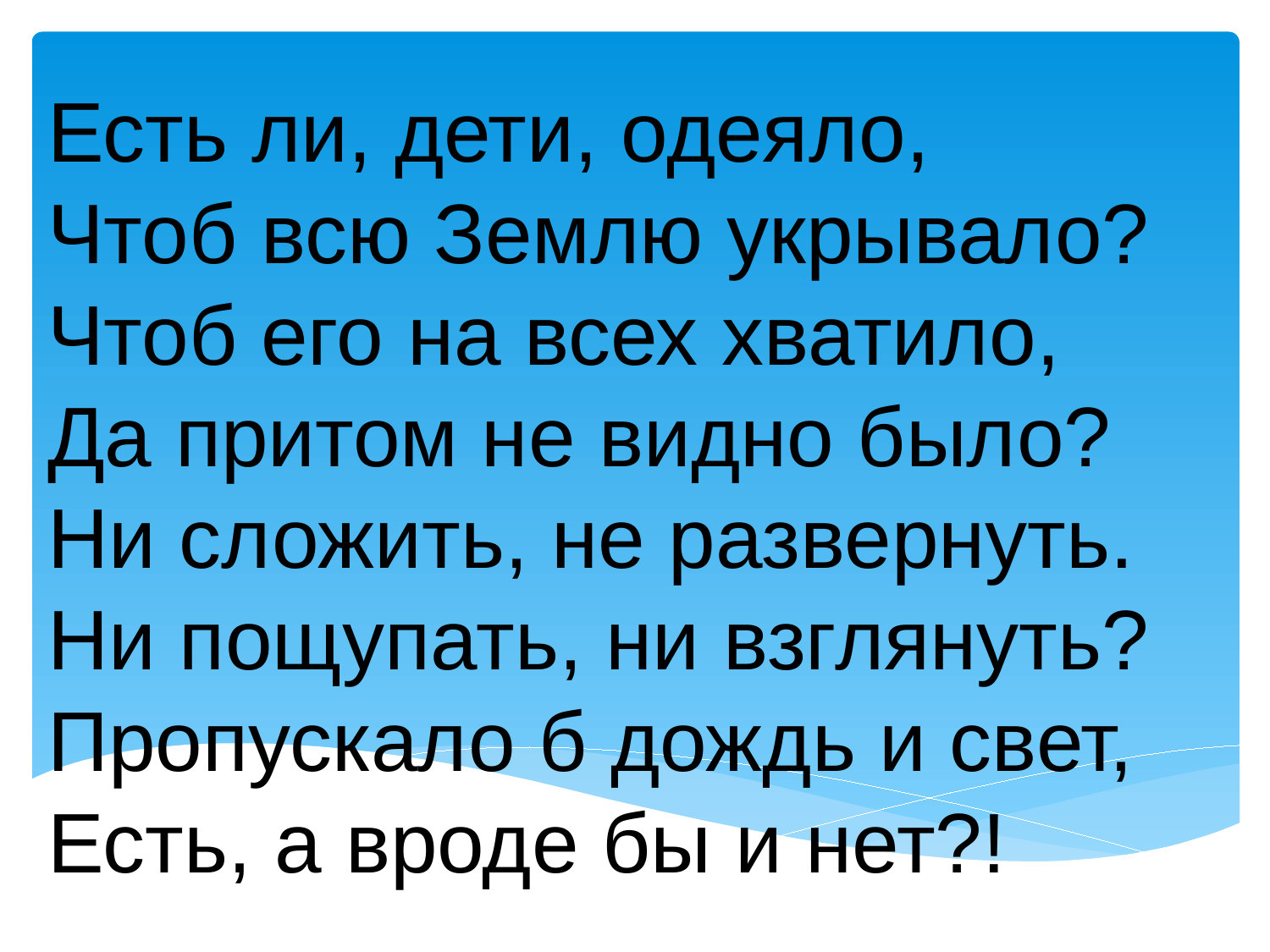

# Есть ли, дети, одеяло, Чтоб всю Землю укрывало? Чтоб его на всех хватило, Да притом не видно было? Ни сложить, не развернуть. Ни пощупать, ни взглянуть? Пропускало б дождь и свет, Есть, а вроде бы и нет?!